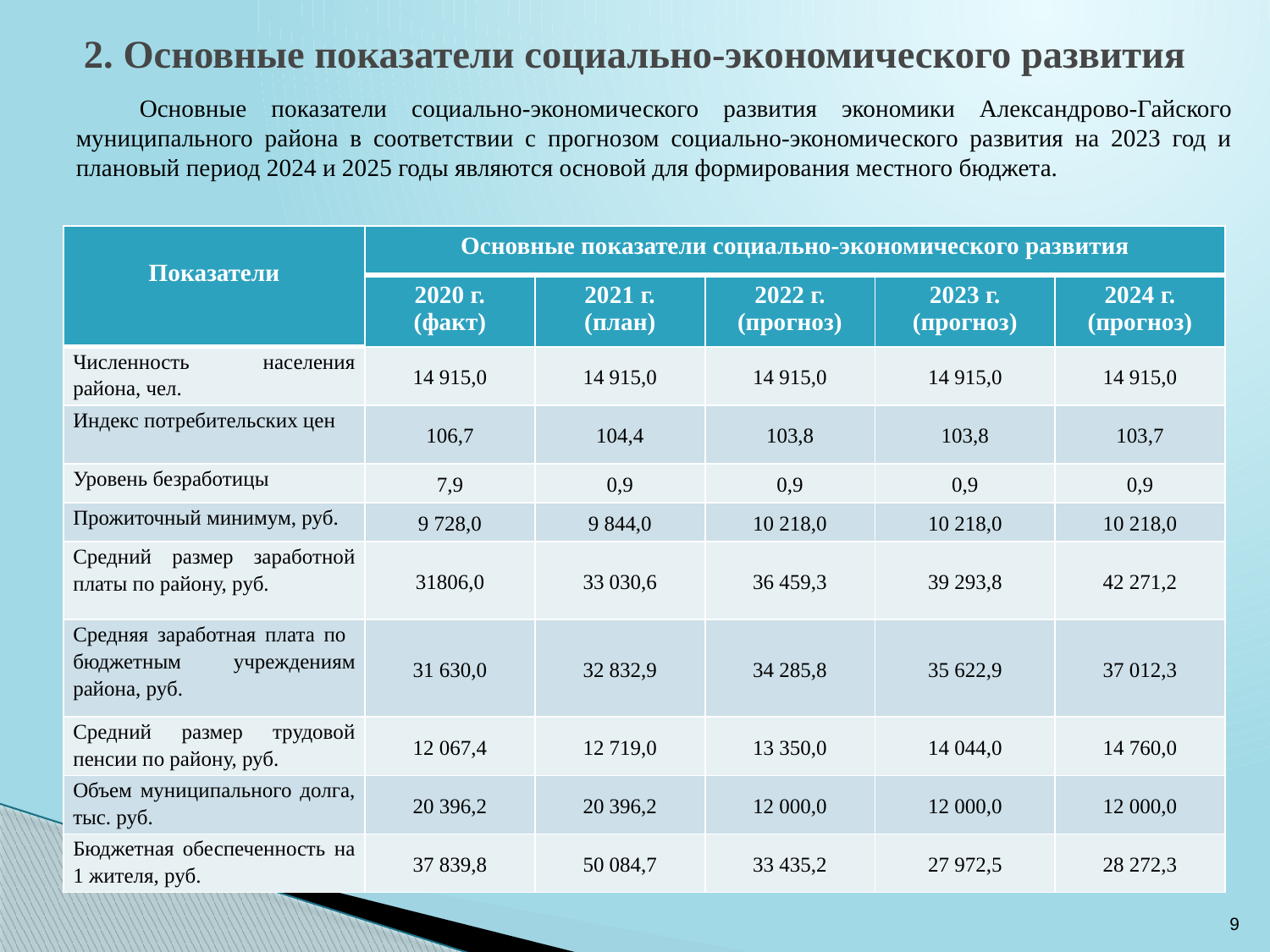

# 2. Основные показатели социально-экономического развития
Основные показатели социально-экономического развития экономики Александрово-Гайского муниципального района в соответствии с прогнозом социально-экономического развития на 2023 год и плановый период 2024 и 2025 годы являются основой для формирования местного бюджета.

| Показатели | Основные показатели социально-экономического развития |  |  |  |  |
| --- | --- | --- | --- | --- | --- |
|  | 2020 г. (факт) | 2021 г. (план) | 2022 г. (прогноз) | 2023 г. (прогноз) | 2024 г. (прогноз) |
| Численность населения района, чел. | 14 915,0 | 14 915,0 | 14 915,0 | 14 915,0 | 14 915,0 |
| Индекс потребительских цен | 106,7 | 104,4 | 103,8 | 103,8 | 103,7 |
| Уровень безработицы | 7,9 | 0,9 | 0,9 | 0,9 | 0,9 |
| Прожиточный минимум, руб. | 9 728,0 | 9 844,0 | 10 218,0 | 10 218,0 | 10 218,0 |
| Средний размер заработной платы по району, руб. | 31806,0 | 33 030,6 | 36 459,3 | 39 293,8 | 42 271,2 |
| Средняя заработная плата по бюджетным учреждениям района, руб. | 31 630,0 | 32 832,9 | 34 285,8 | 35 622,9 | 37 012,3 |
| Средний размер трудовой пенсии по району, руб. | 12 067,4 | 12 719,0 | 13 350,0 | 14 044,0 | 14 760,0 |
| Объем муниципального долга, тыс. руб. | 20 396,2 | 20 396,2 | 12 000,0 | 12 000,0 | 12 000,0 |
| Бюджетная обеспеченность на 1 жителя, руб. | 37 839,8 | 50 084,7 | 33 435,2 | 27 972,5 | 28 272,3 |
9